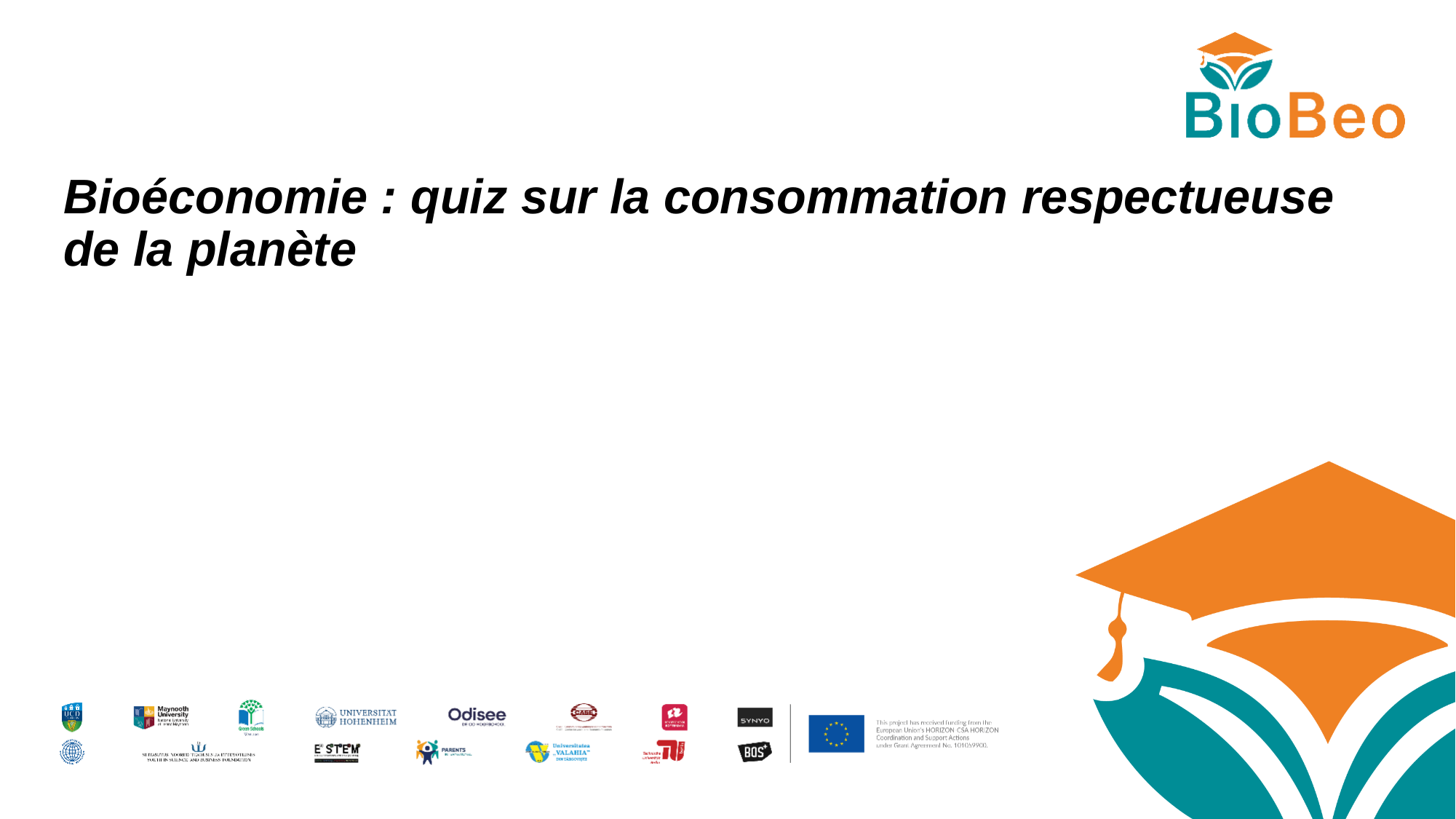

# Bioéconomie : quiz sur la consommation respectueuse de la planète